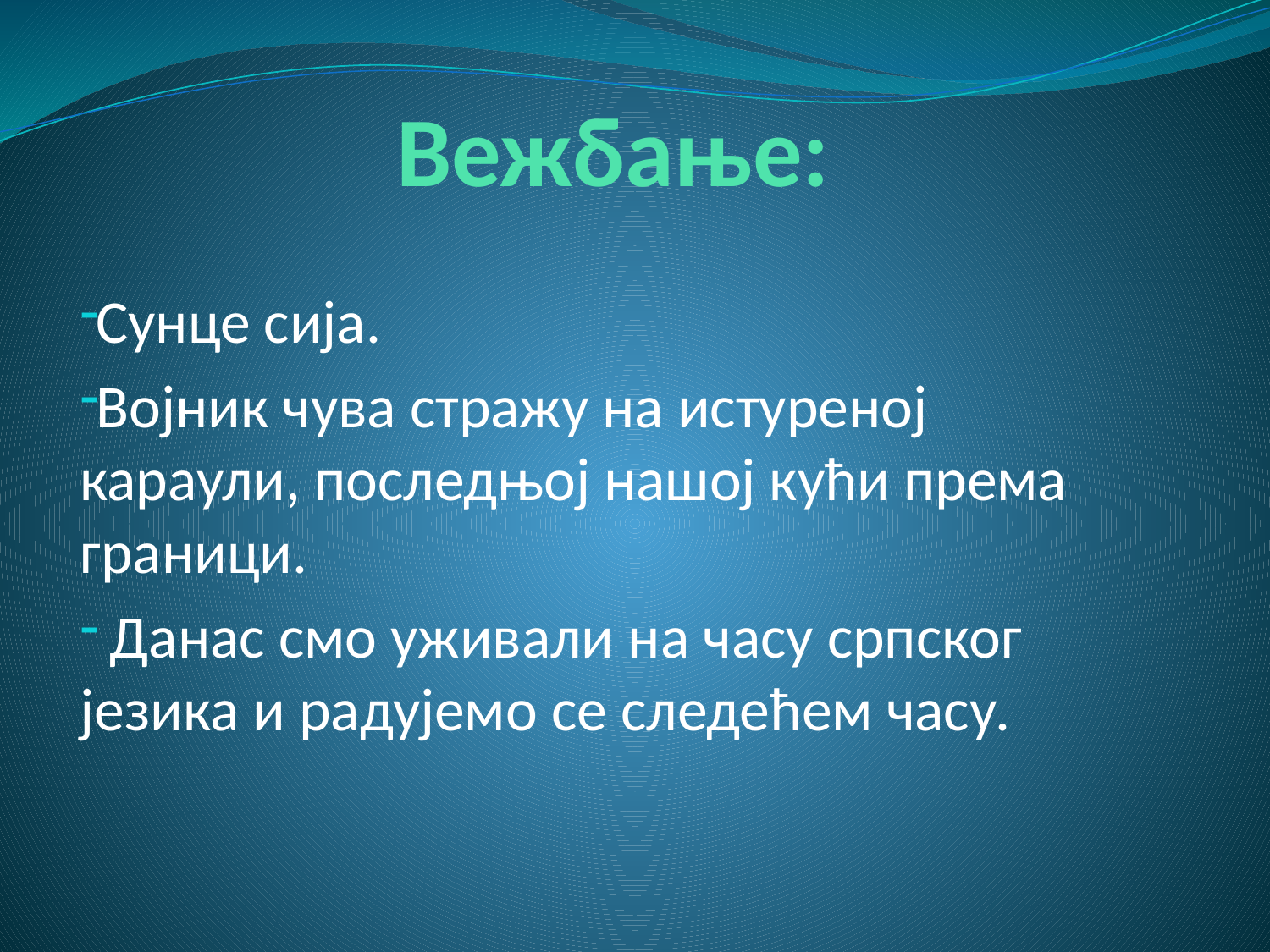

# Вежбање:
Сунце сија.
Војник чува стражу на истуреној караули, последњој нашој кући према граници.
 Данас смо уживали на часу српског језика и радујемо се следећем часу.